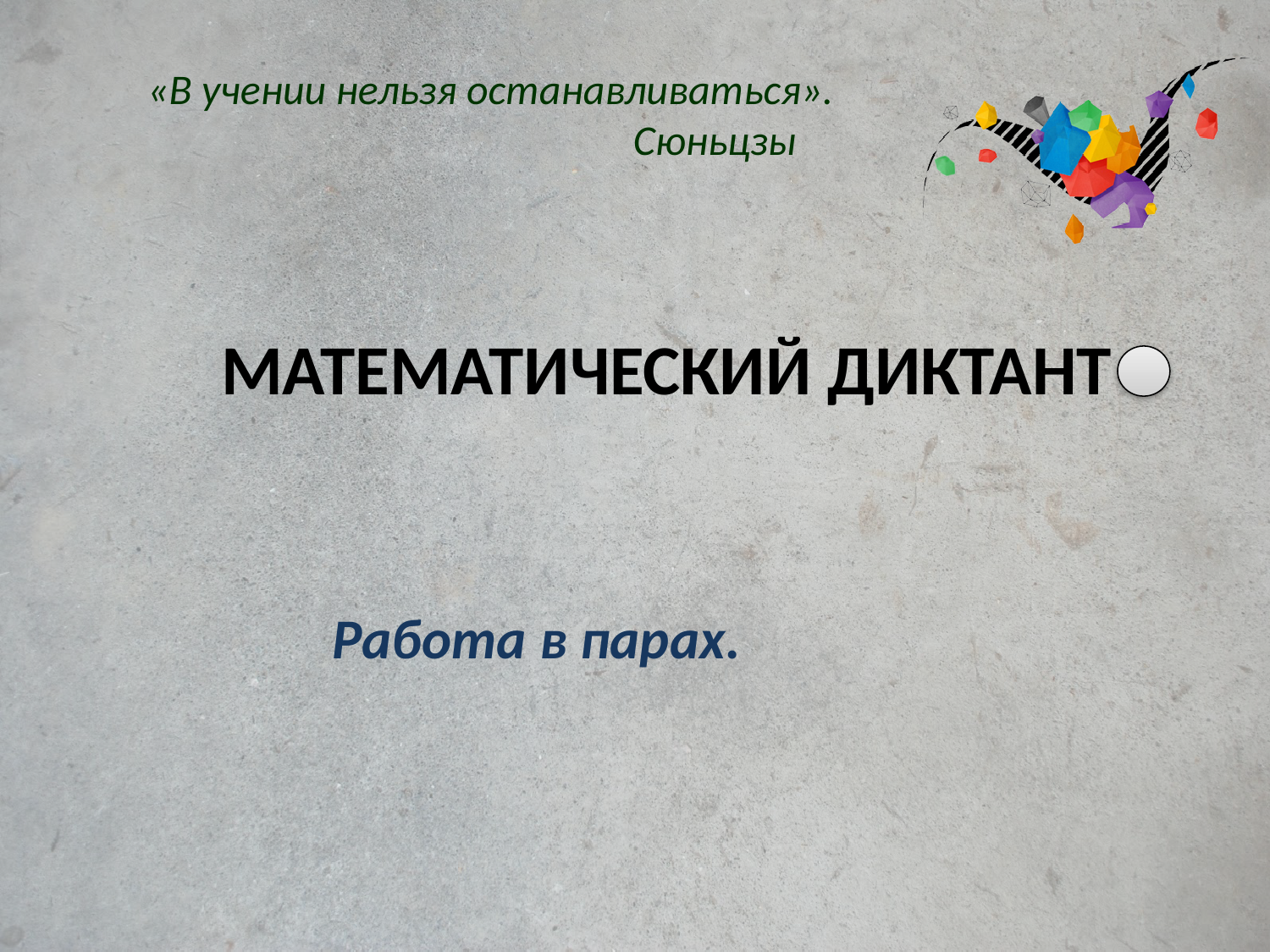

«В учении нельзя останавливаться».
                                                   Сюньцзы
# Математический диктант

Работа в парах.